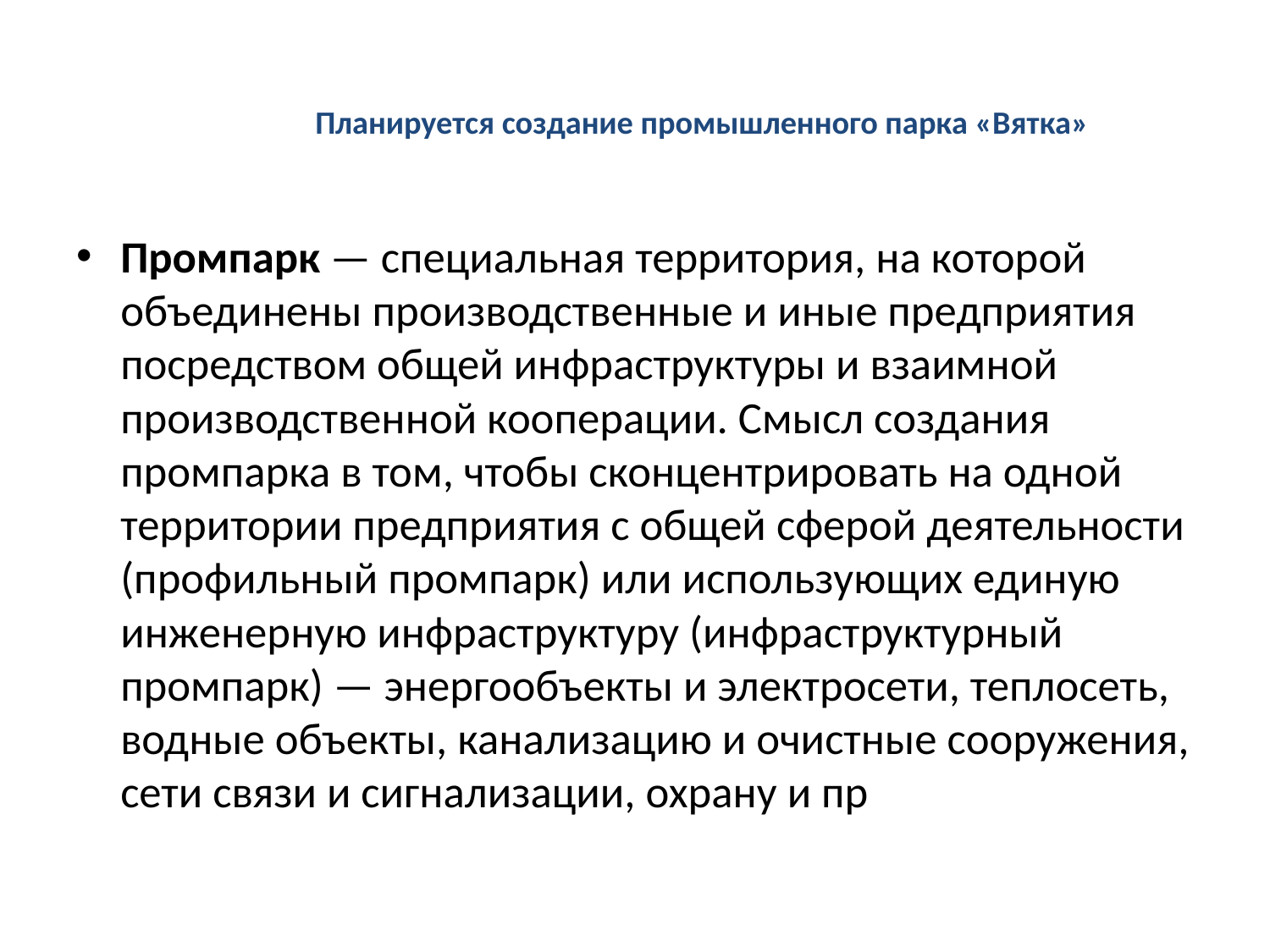

# Планируется создание промышленного парка «Вятка»
Промпарк — специальная территория, на которой объединены производственные и иные предприятия посредством общей инфраструктуры и взаимной производственной кооперации. Смысл создания промпарка в том, чтобы сконцентрировать на одной территории предприятия с общей сферой деятельности (профильный промпарк) или использующих единую инженерную инфраструктуру (инфраструктурный промпарк) — энергообъекты и электросети, теплосеть, водные объекты, канализацию и очистные сооружения, сети связи и сигнализации, охрану и пр